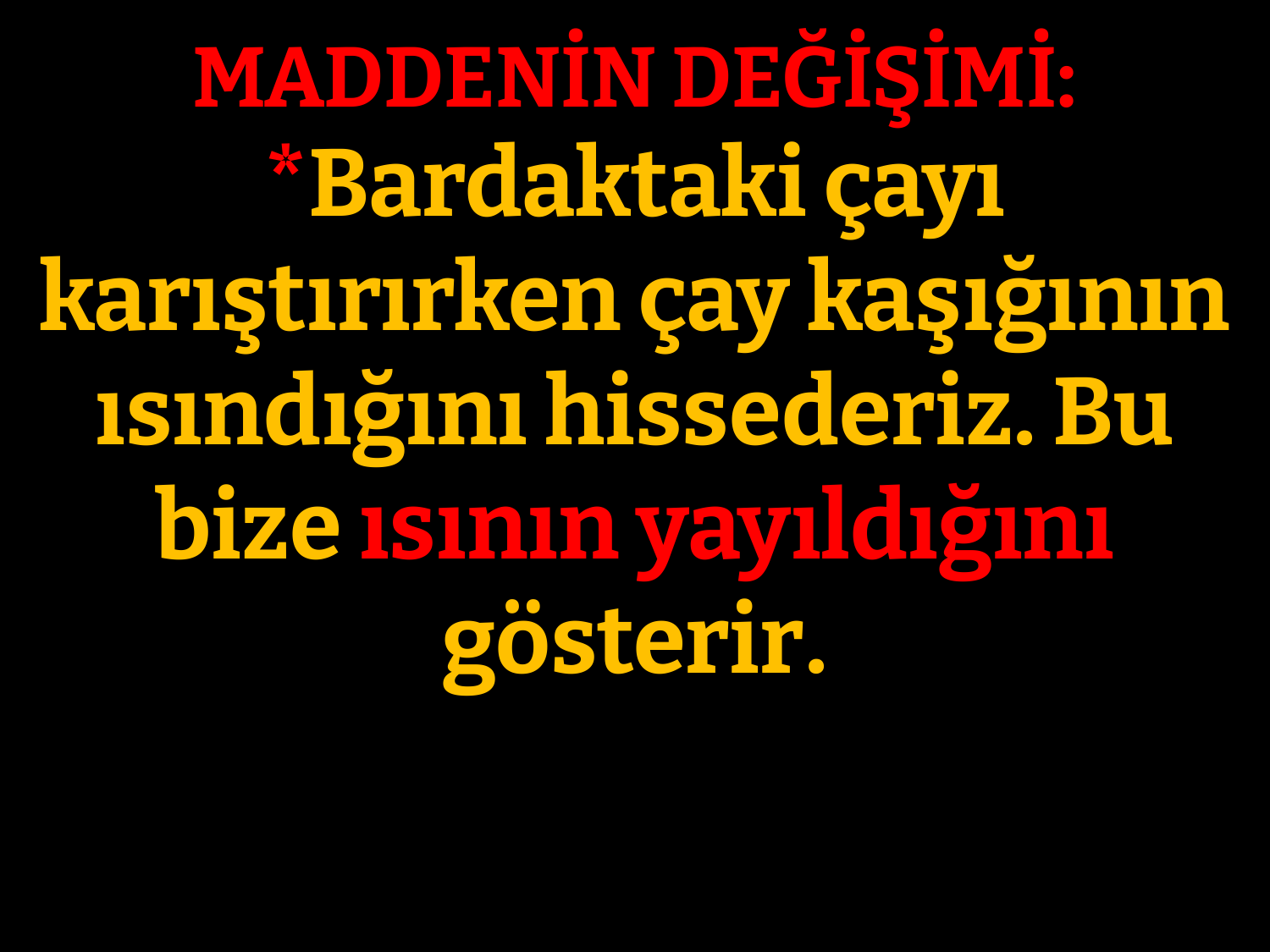

MADDENİN DEĞİŞİMİ:
*Bardaktaki çayı karıştırırken çay kaşığının ısındığını hissederiz. Bu bize ısının yayıldığını gösterir.